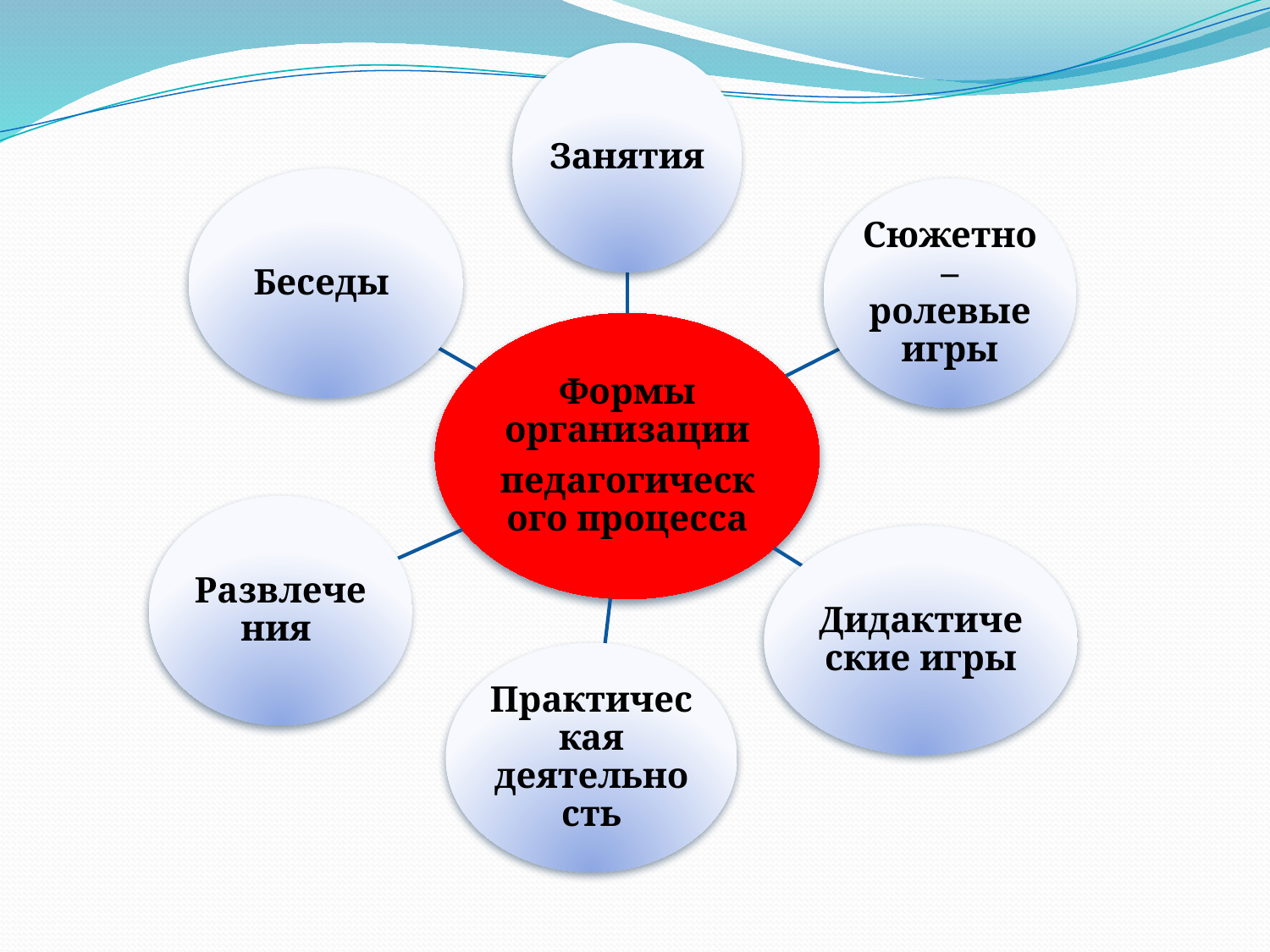

Формы организации
педагогического процесса

Занятия

Сюжетно – ролевые игры

Дидактические игры

Практическая деятельность

Развлечения

Беседы